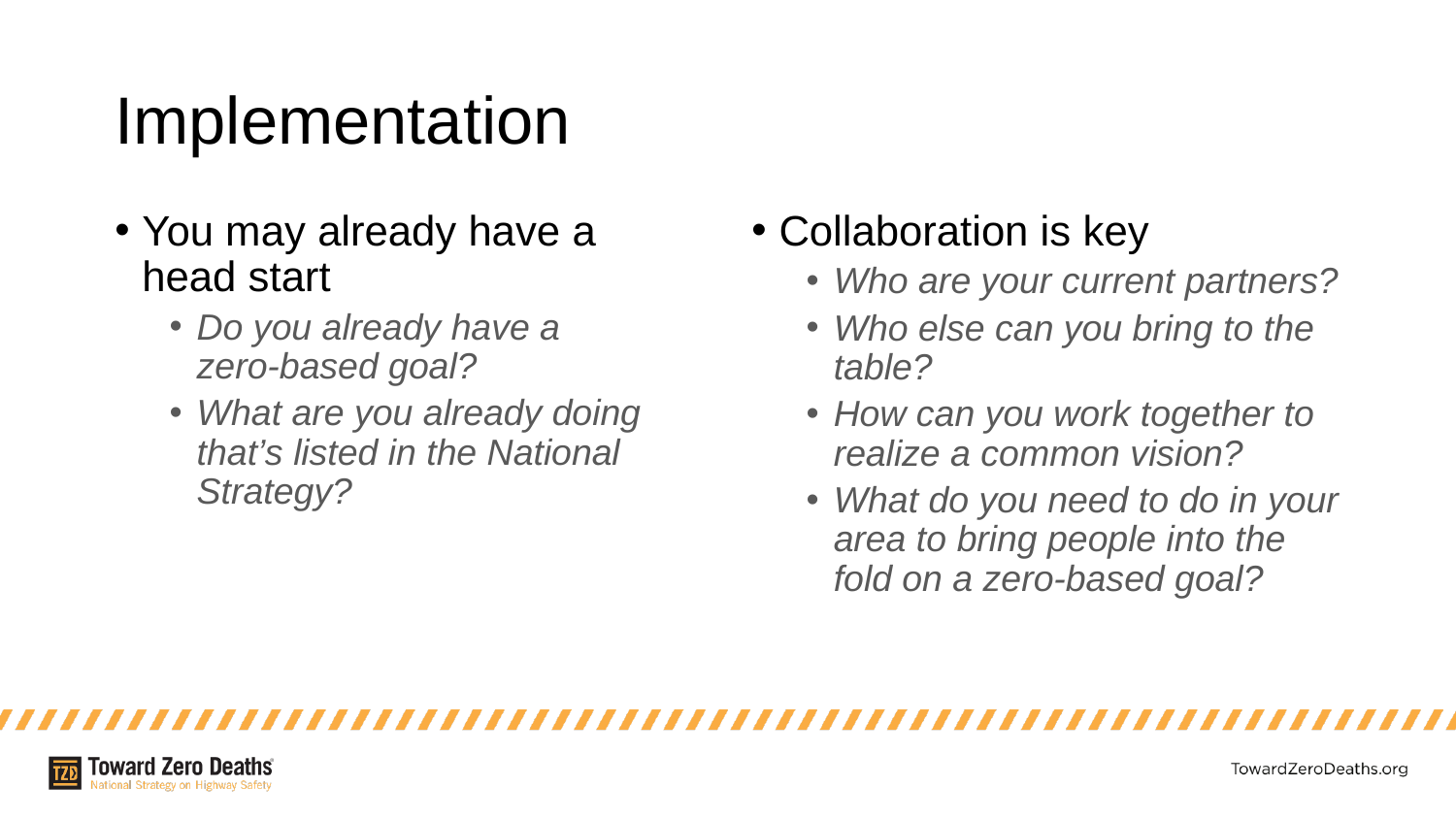

# Implementation
Collaboration is key
Who are your current partners?
Who else can you bring to the table?
How can you work together to realize a common vision?
What do you need to do in your area to bring people into the fold on a zero-based goal?

You may already have a
head start
Do you already have a
zero-based goal?
What are you already doing that’s listed in the National Strategy?